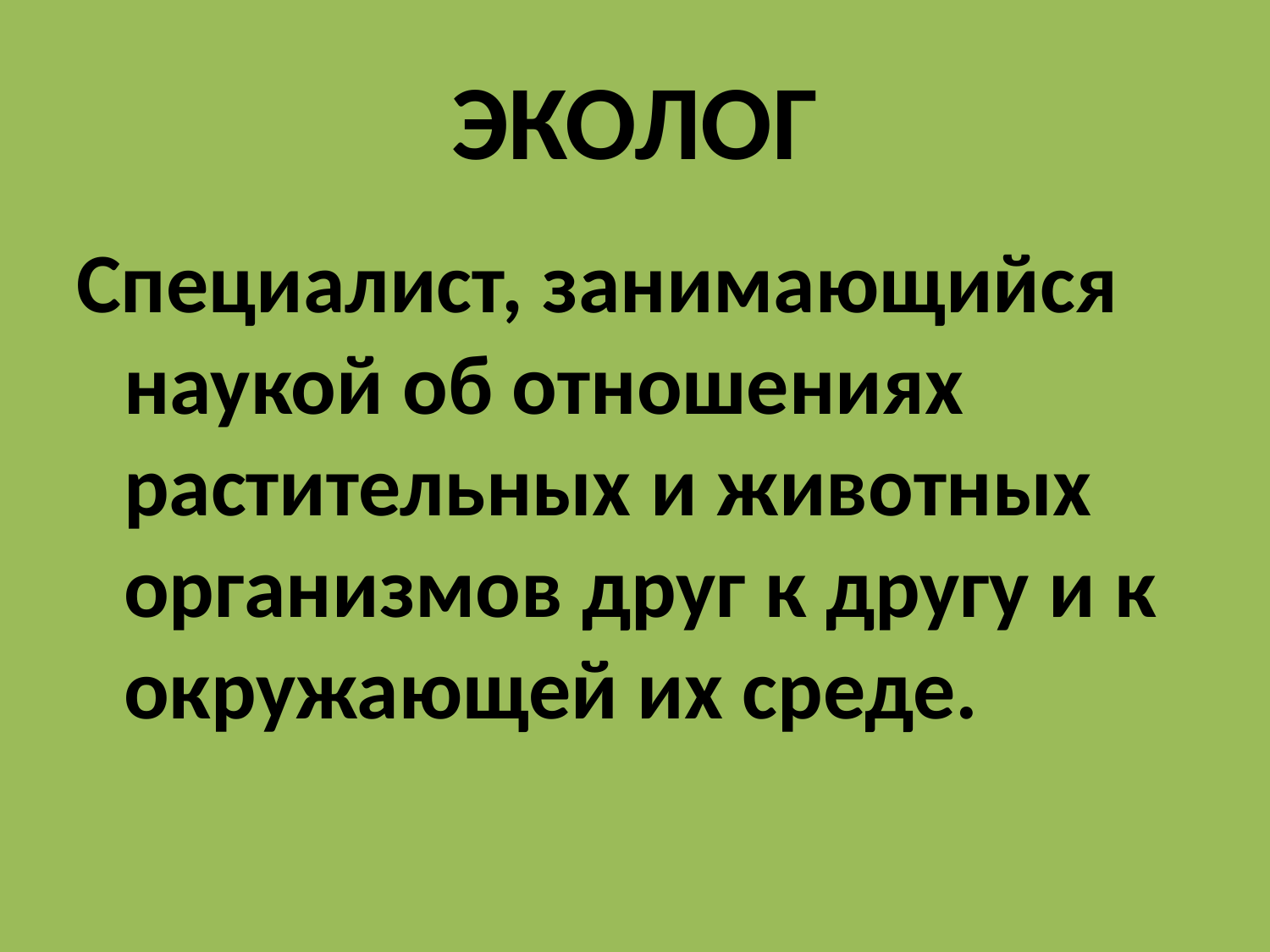

# ЭКОЛОГ
Специалист, занимающийся наукой об отношениях растительных и животных  организмов друг к другу и к окружающей их среде.